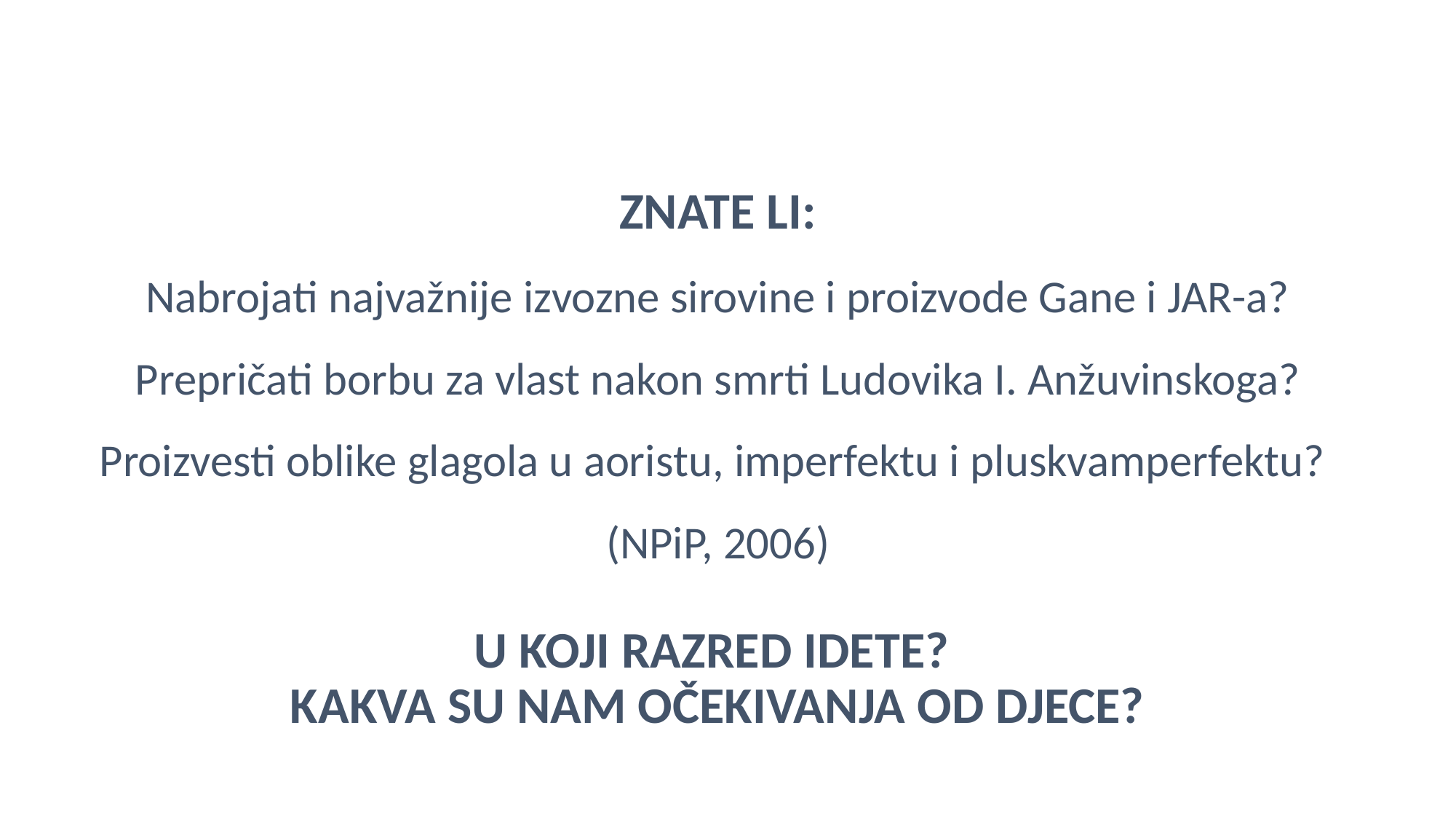

ZNATE LI:
Nabrojati najvažnije izvozne sirovine i proizvode Gane i JAR-a?
Prepričati borbu za vlast nakon smrti Ludovika I. Anžuvinskoga?
Proizvesti oblike glagola u aoristu, imperfektu i pluskvamperfektu?
(NPiP, 2006)

U KOJI RAZRED IDETE?
KAKVA SU NAM OČEKIVANJA OD DJECE?